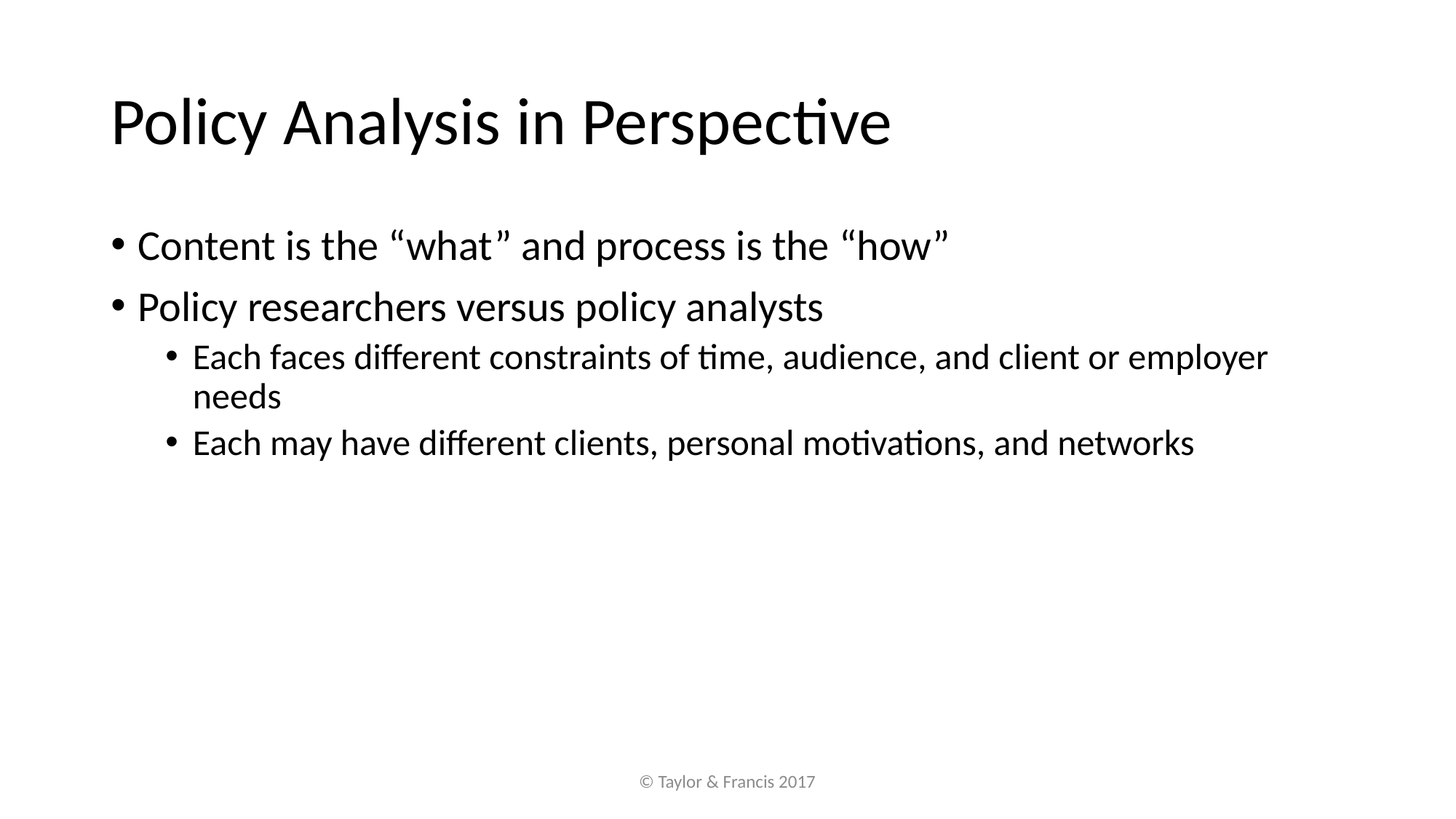

# Policy Analysis in Perspective
Content is the “what” and process is the “how”
Policy researchers versus policy analysts
Each faces different constraints of time, audience, and client or employer needs
Each may have different clients, personal motivations, and networks
© Taylor & Francis 2017